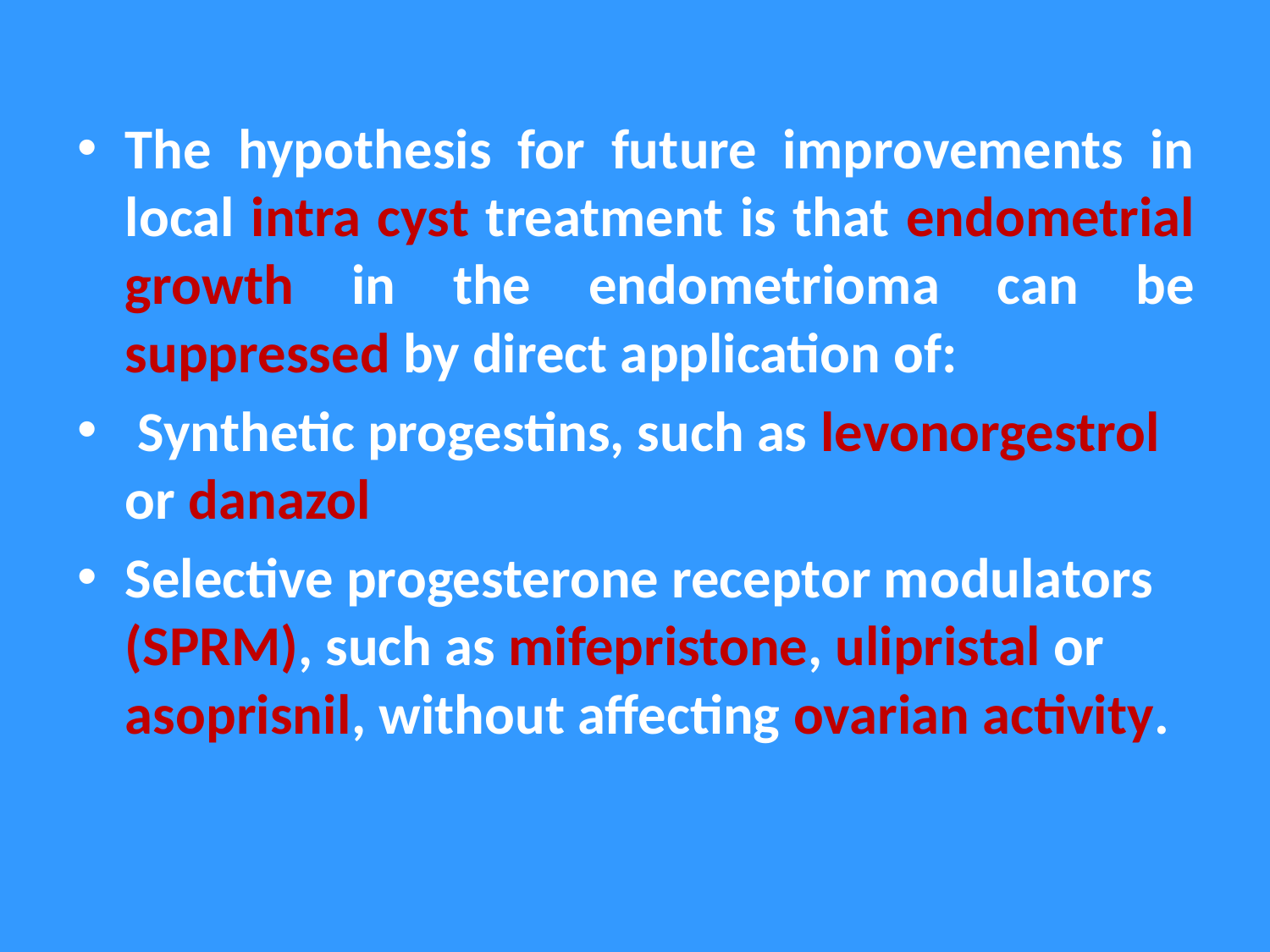

The hypothesis for future improvements in local intra cyst treatment is that endometrial growth in the endometrioma can be suppressed by direct application of:
 Synthetic progestins, such as levonorgestrol or danazol
Selective progesterone receptor modulators (SPRM), such as mifepristone, ulipristal or asoprisnil, without affecting ovarian activity.